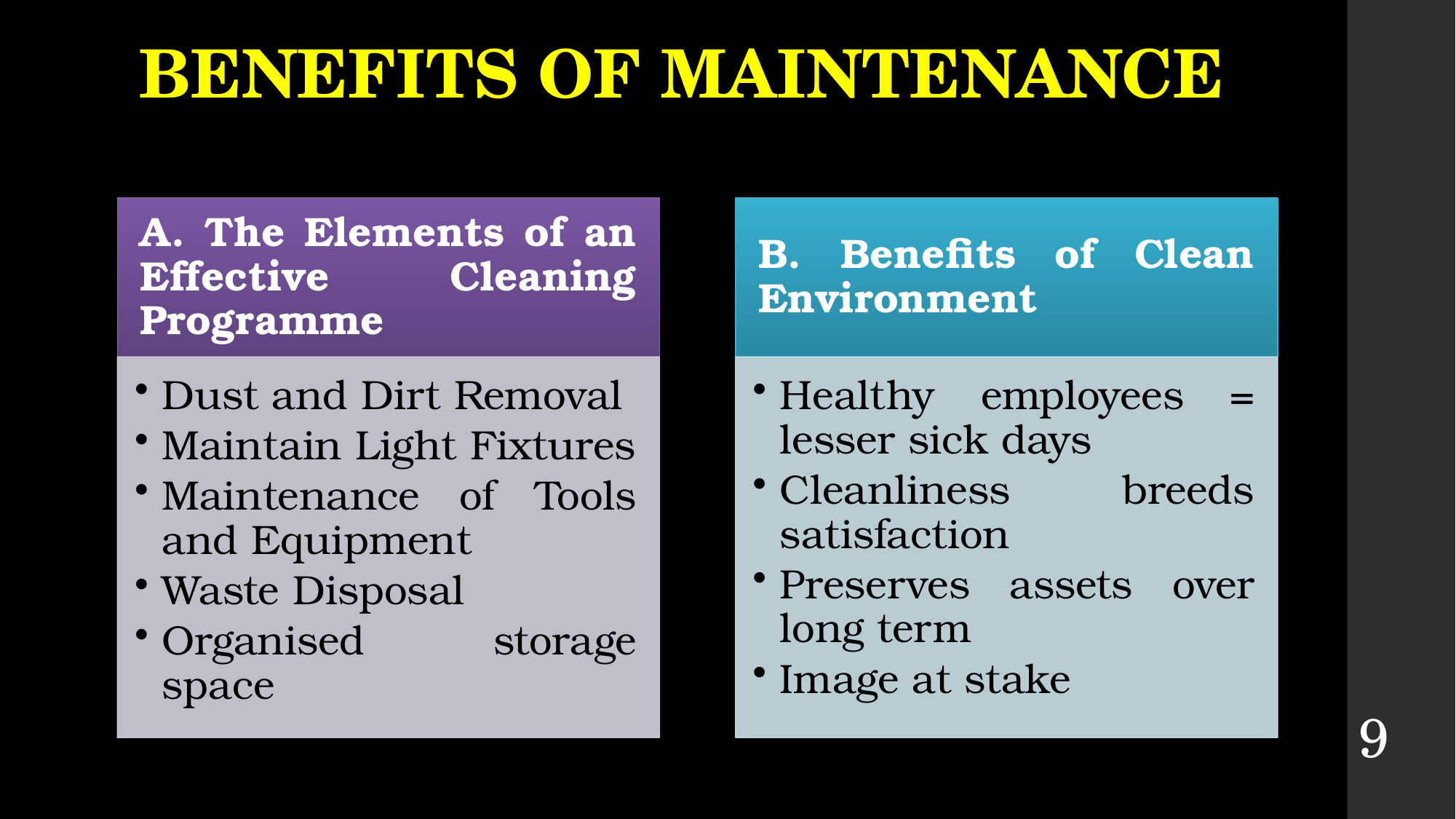

# BENEFITS OF MAINTENANCE
A. The Elements of an Effective Cleaning Programme
Dust and Dirt Removal
Maintain Light Fixtures
Maintenance of Tools and Equipment
Waste Disposal
Organised storage space
B. Benefits of Clean Environment
Healthy employees = lesser sick days
Cleanliness breeds satisfaction
Preserves assets over long term
Image at stake
9